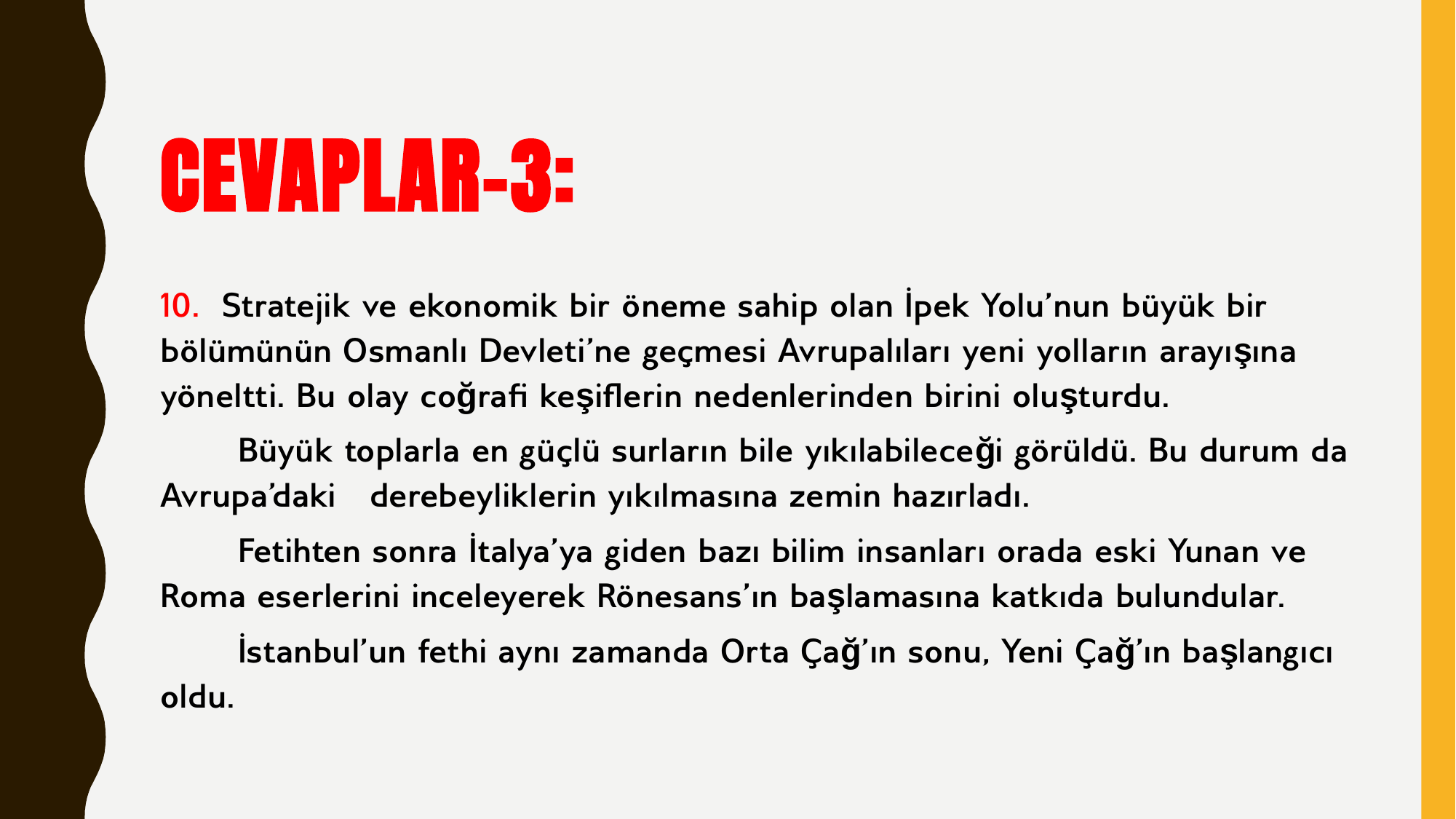

# CEVAPLAR-3:
10.  Stratejik ve ekonomik bir öneme sahip olan İpek Yolu’nun büyük bir bölümünün Osmanlı Devleti’ne geçmesi Avrupalıları yeni yolların arayışına yöneltti. Bu olay coğrafi keşiflerin nedenlerinden birini oluşturdu.
       Büyük toplarla en güçlü surların bile yıkılabileceği görüldü. Bu durum da Avrupa’daki   derebeyliklerin yıkılmasına zemin hazırladı.
       Fetihten sonra İtalya’ya giden bazı bilim insanları orada eski Yunan ve Roma eserlerini inceleyerek Rönesans’ın başlamasına katkıda bulundular.
       İstanbul’un fethi aynı zamanda Orta Çağ’ın sonu, Yeni Çağ’ın başlangıcı oldu.